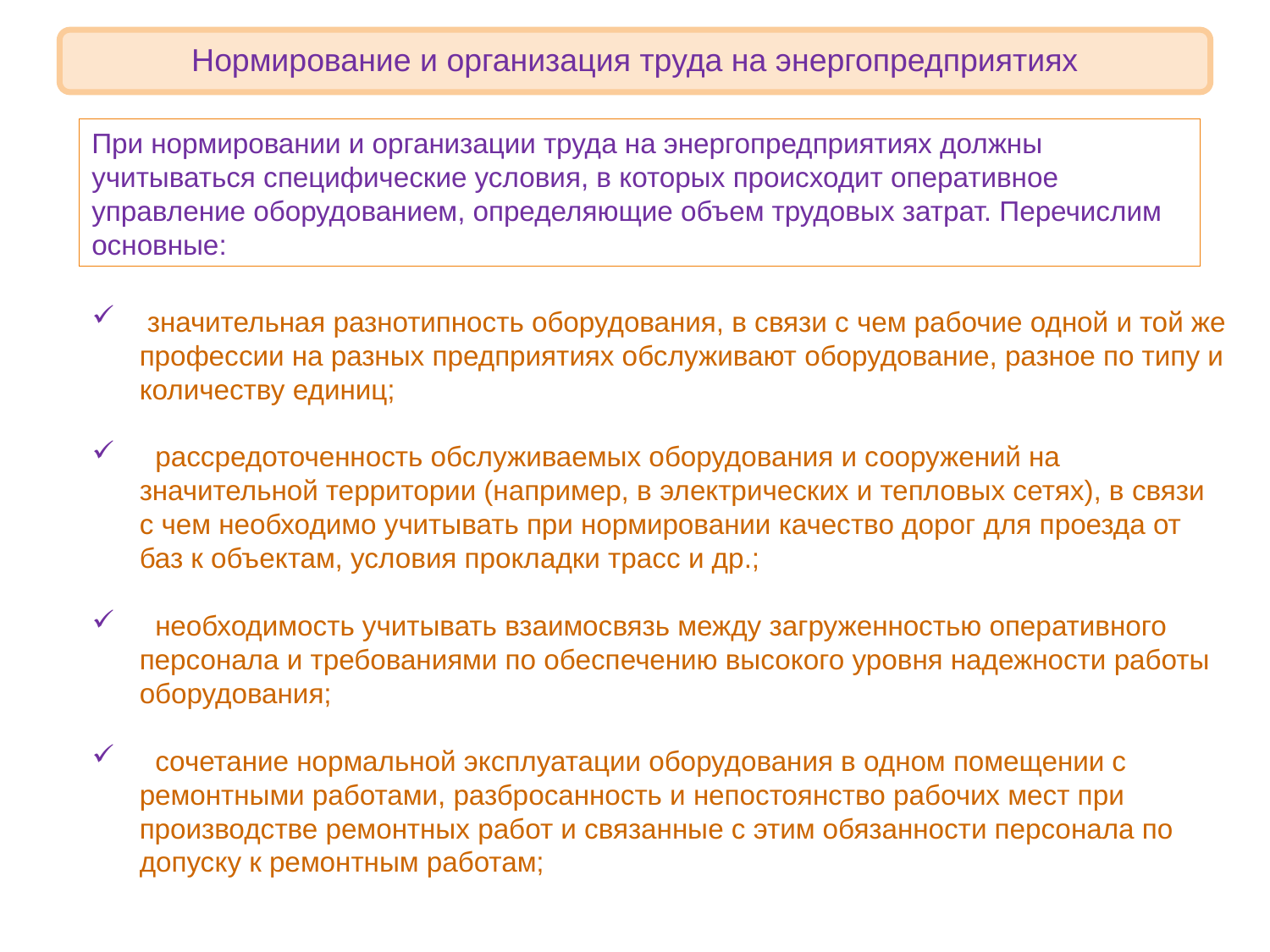

Нормирование и организация труда на энергопредприятиях
При нормировании и организации труда на энергопредприятиях должны учитываться специфические условия, в которых происходит оперативное управление оборудованием, определяющие объем трудовых затрат. Перечислим основные:
 значительная разнотипность оборудования, в связи с чем рабочие одной и той же профессии на разных предприятиях обслуживают оборудование, разное по типу и количеству единиц;

  рассредоточенность обслуживаемых оборудования и сооружений на значительной территории (например, в электрических и тепловых сетях), в связи с чем необходимо учитывать при нормировании качество дорог для проезда от баз к объектам, условия прокладки трасс и др.;

  необходимость учитывать взаимосвязь между загруженностью оперативного персонала и требованиями по обеспечению высокого уровня надежности работы оборудования;

  сочетание нормальной эксплуатации оборудования в одном помещении с ремонтными работами, разбросанность и непостоянство рабочих мест при производстве ремонтных работ и связанные с этим обязанности персонала по допуску к ремонтным работам;